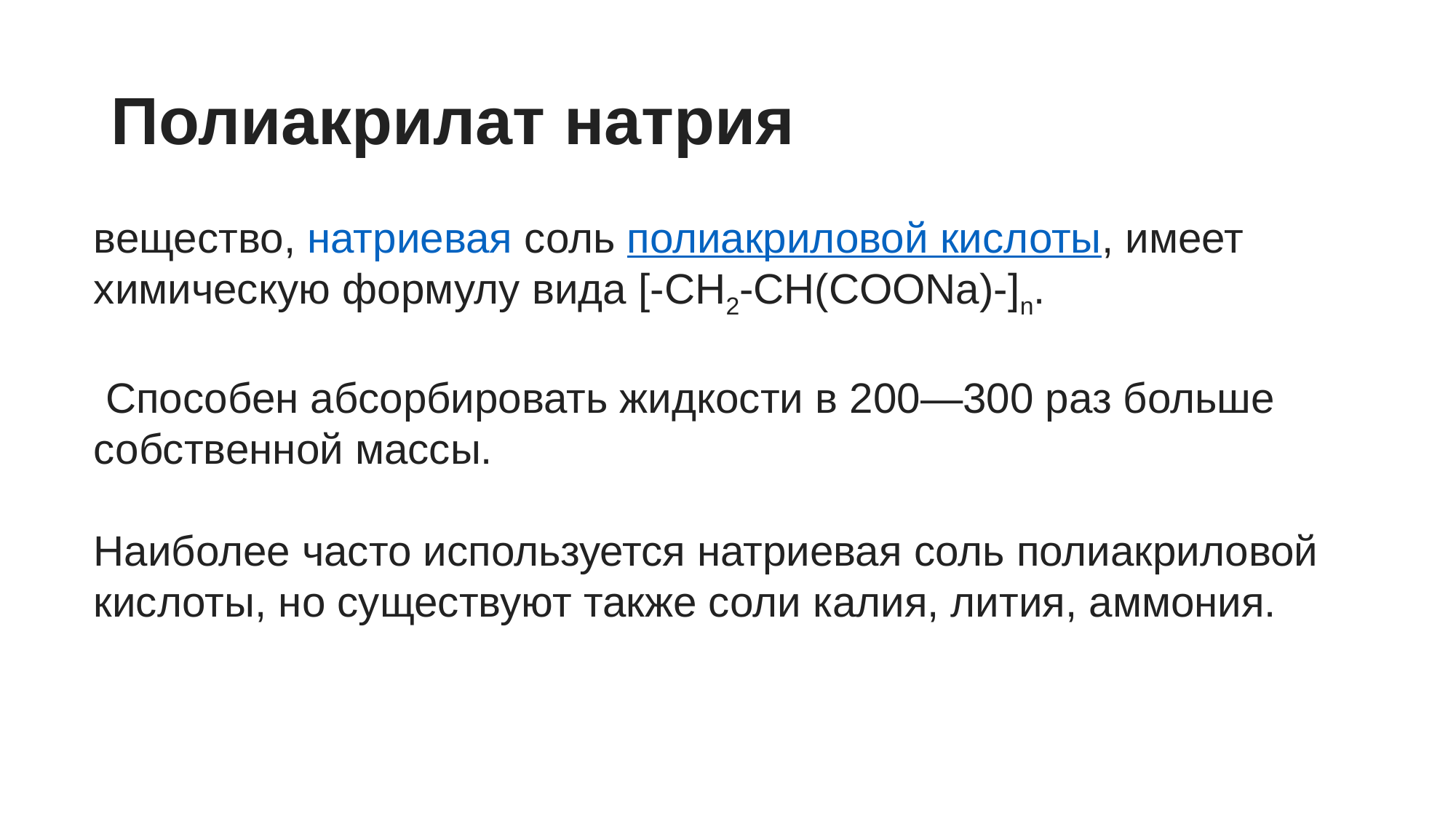

# Полиакрилат натрия
вещество, натриевая соль полиакриловой кислоты, имеет химическую формулу вида [-CH2-CH(COONa)-]n.

 Способен абсорбировать жидкости в 200—300 раз больше собственной массы.

Наиболее часто используется натриевая соль полиакриловой кислоты, но существуют также соли калия, лития, аммония.